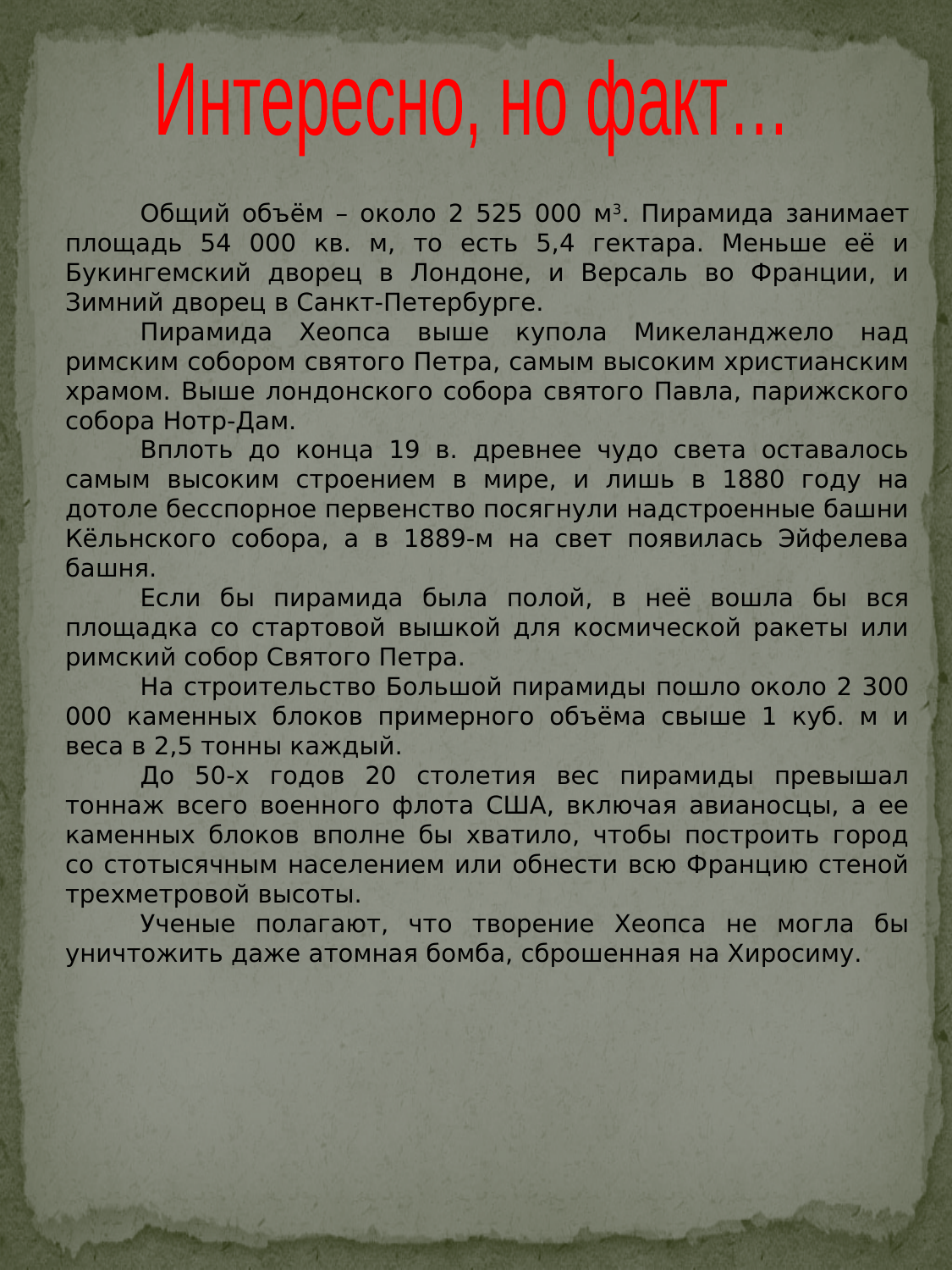

Интересно, но факт…
Общий объём – около 2 525 000 м3. Пирамида занимает площадь 54 000 кв. м, то есть 5,4 гектара. Меньше её и Букингемский дворец в Лондоне, и Версаль во Франции, и Зимний дворец в Санкт-Петербурге.
Пирамида Хеопса выше купола Микеланджело над римским собором святого Петра, самым высоким христианским храмом. Выше лондонского собора святого Павла, парижского собора Нотр-Дам.
Вплоть до конца 19 в. древнее чудо света оставалось самым высоким строением в мире, и лишь в 1880 году на дотоле бесспорное первенство посягнули надстроенные башни Кёльнского собора, а в 1889-м на свет появилась Эйфелева башня.
Если бы пирамида была полой, в неё вошла бы вся площадка со стартовой вышкой для космической ракеты или римский собор Святого Петра.
На строительство Большой пирамиды пошло около 2 300 000 каменных блоков примерного объёма свыше 1 куб. м и веса в 2,5 тонны каждый.
До 50-х годов 20 столетия вес пирамиды превышал тоннаж всего военного флота США, включая авианосцы, а ее каменных блоков вполне бы хватило, чтобы построить город со стотысячным населением или обнести всю Францию стеной трехметровой высоты.
Ученые полагают, что творение Хеопса не могла бы уничтожить даже атомная бомба, сброшенная на Хиросиму.